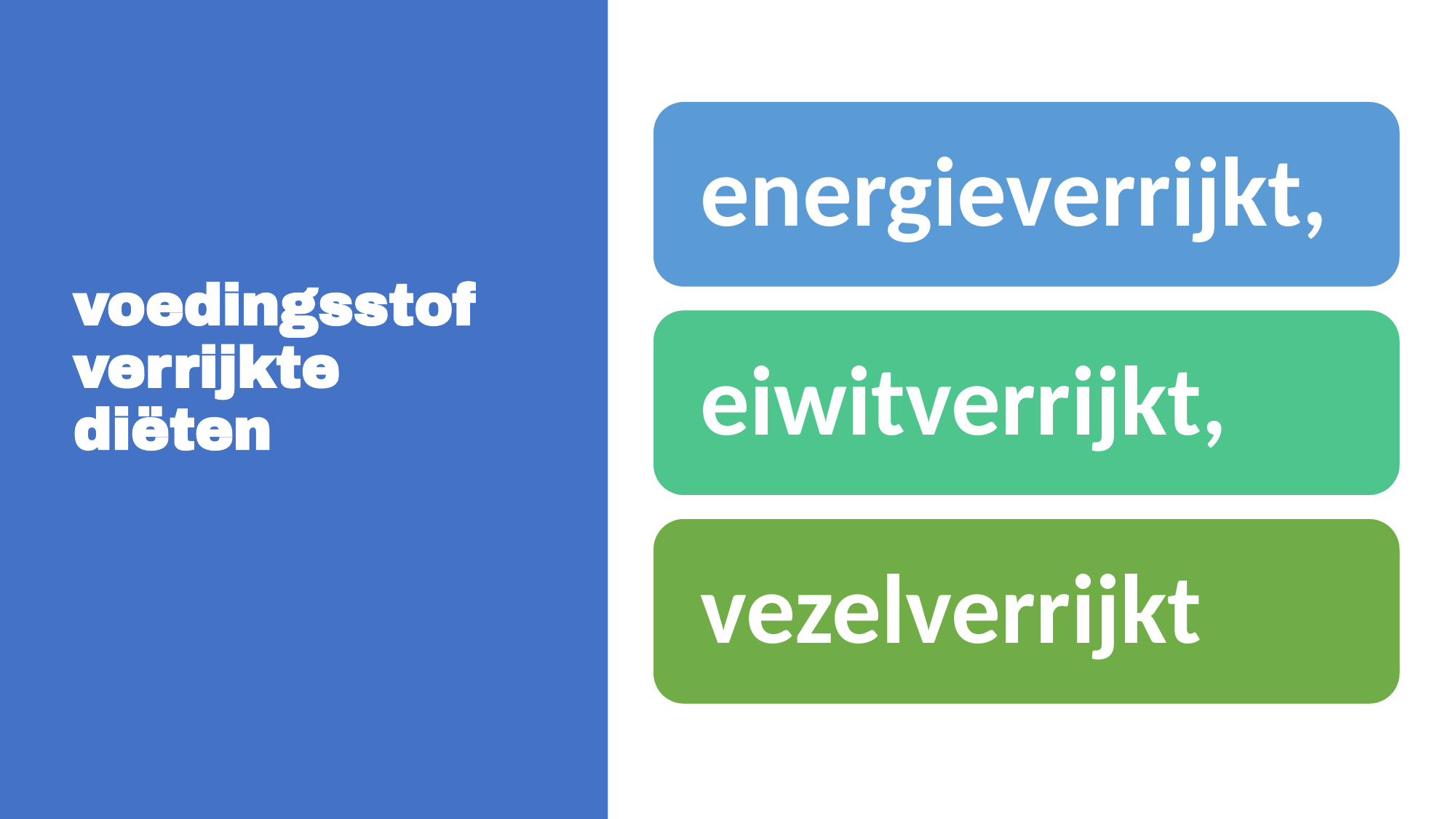

# voedingsstof verrijkte diëten
energieverrijkt,
eiwitverrijkt,
vezelverrijkt